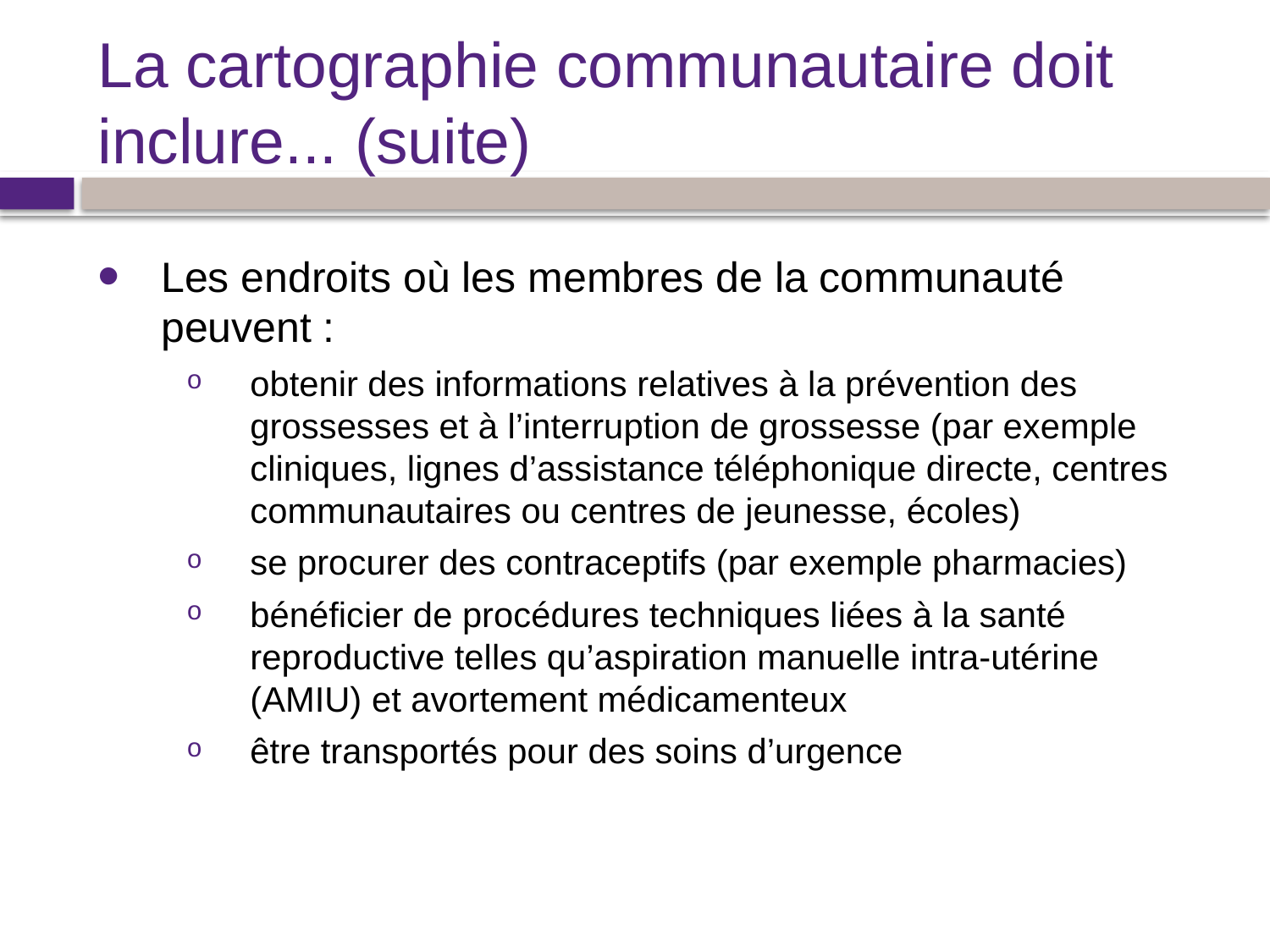

# La cartographie communautaire doit inclure... (suite)
Les endroits où les membres de la communauté peuvent :
obtenir des informations relatives à la prévention des grossesses et à l’interruption de grossesse (par exemple cliniques, lignes d’assistance téléphonique directe, centres communautaires ou centres de jeunesse, écoles)
se procurer des contraceptifs (par exemple pharmacies)
bénéficier de procédures techniques liées à la santé reproductive telles qu’aspiration manuelle intra-utérine (AMIU) et avortement médicamenteux
être transportés pour des soins d’urgence